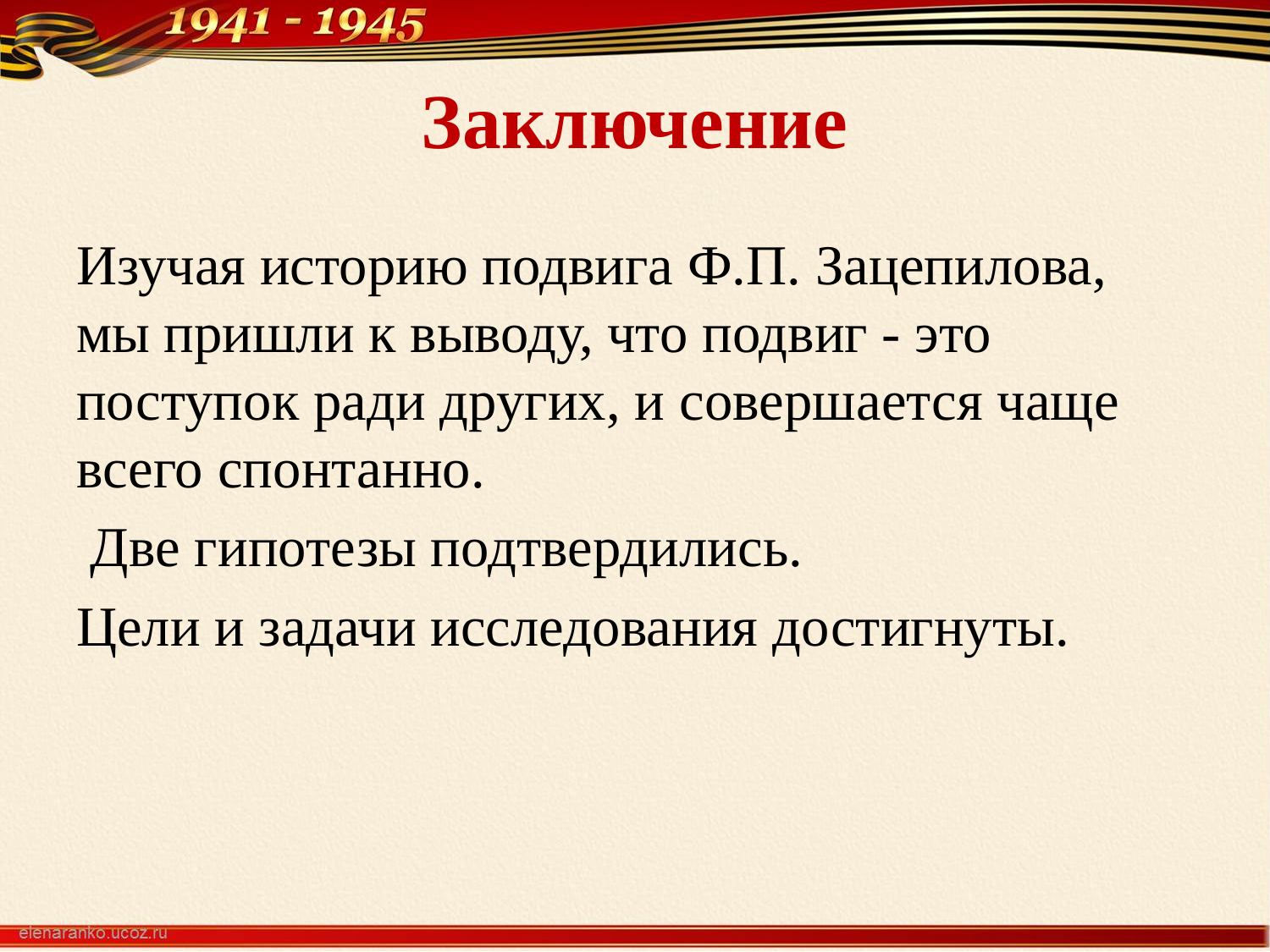

# Заключение
Изучая историю подвига Ф.П. Зацепилова, мы пришли к выводу, что подвиг - это поступок ради других, и совершается чаще всего спонтанно.
 Две гипотезы подтвердились.
Цели и задачи исследования достигнуты.